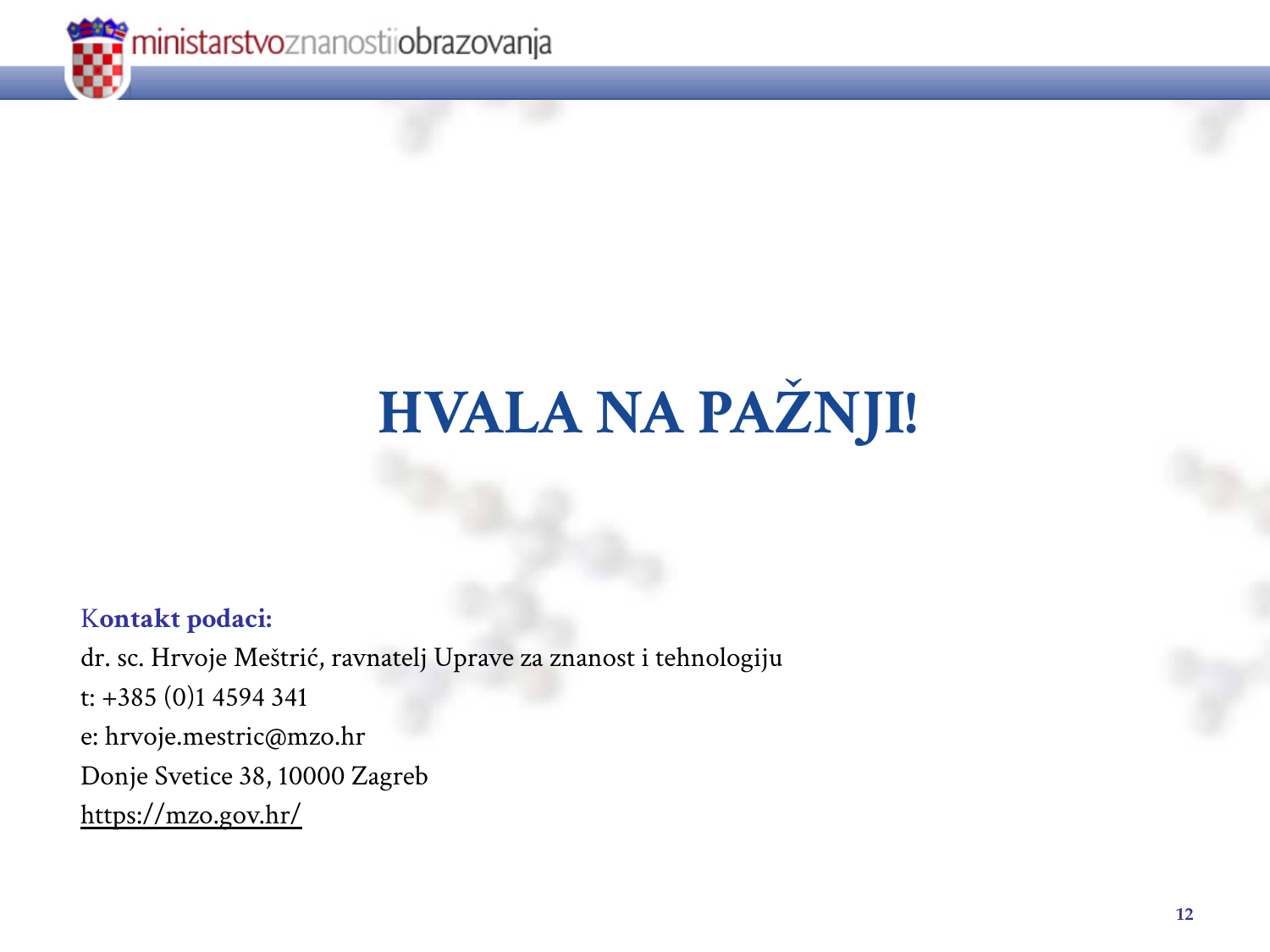

HVALA NA PAŽNJI!

Kontakt podaci:
dr. sc. Hrvoje Meštrić, ravnatelj Uprave za znanost i tehnologiju
t: +385 (0)1 4594 341
e: hrvoje.mestric@mzo.hr
Donje Svetice 38, 10000 Zagreb
https://mzo.gov.hr/
12